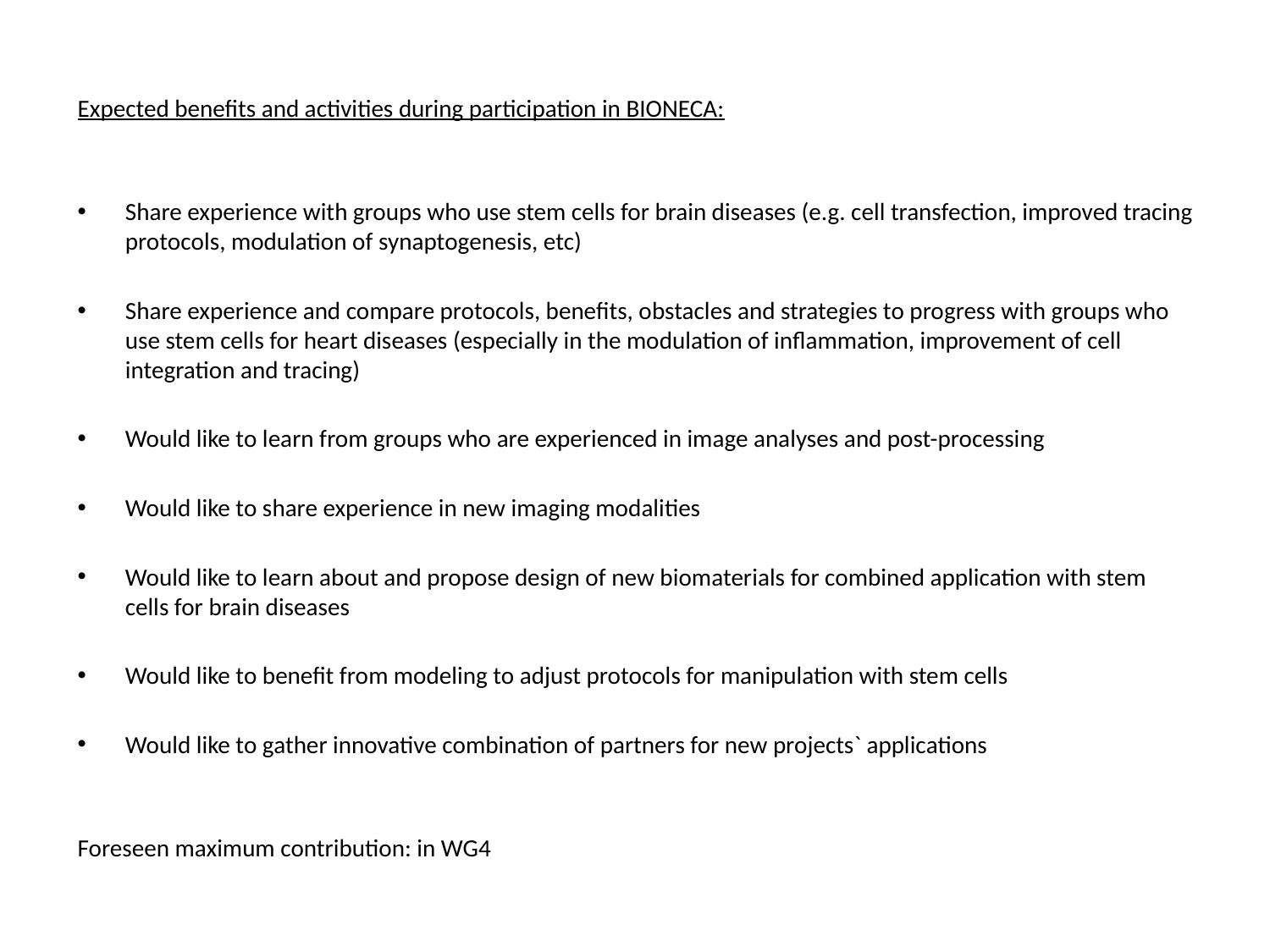

Expected benefits and activities during participation in BIONECA:

Share experience with groups who use stem cells for brain diseases (e.g. cell transfection, improved tracing protocols, modulation of synaptogenesis, etc)

Share experience and compare protocols, benefits, obstacles and strategies to progress with groups who use stem cells for heart diseases (especially in the modulation of inflammation, improvement of cell integration and tracing)

Would like to learn from groups who are experienced in image analyses and post-processing

Would like to share experience in new imaging modalities

Would like to learn about and propose design of new biomaterials for combined application with stem cells for brain diseases

Would like to benefit from modeling to adjust protocols for manipulation with stem cells

Would like to gather innovative combination of partners for new projects` applications

Foreseen maximum contribution: in WG4